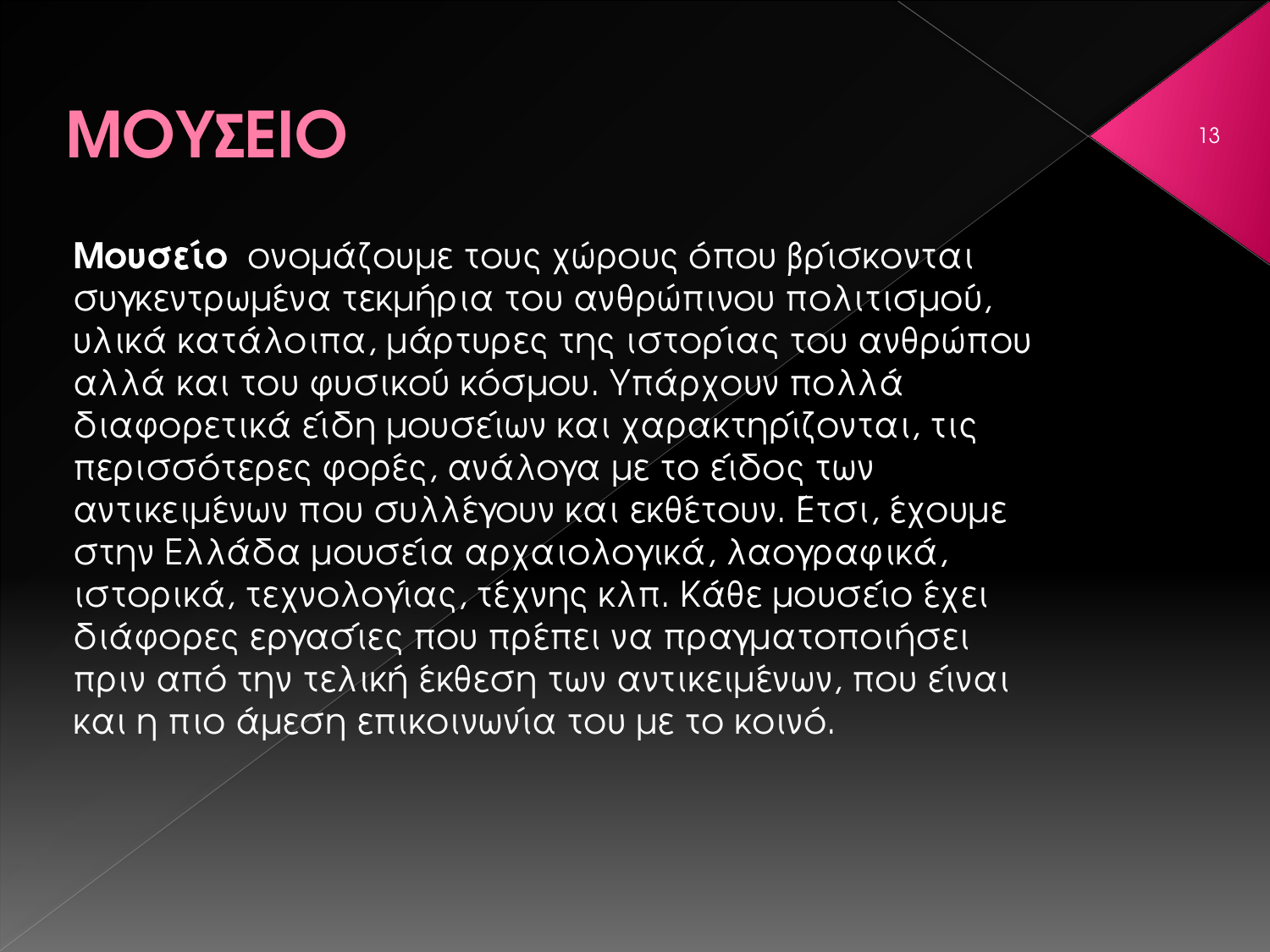

# ΜΟΥΣΕΙΟ
13
Μουσείο  ονομάζουμε τους χώρους όπου βρίσκονται συγκεντρωμένα τεκμήρια του ανθρώπινου πολιτισμού, υλικά κατάλοιπα, μάρτυρες της ιστορίας του ανθρώπου αλλά και του φυσικού κόσμου. Υπάρχουν πολλά διαφορετικά είδη μουσείων και χαρακτηρίζονται, τις περισσότερες φορές, ανάλογα με το είδος των αντικειμένων που συλλέγουν και εκθέτουν. Έτσι, έχουμε στην Ελλάδα μουσεία αρχαιολογικά, λαογραφικά, ιστορικά, τεχνολογίας, τέχνης κλπ. Κάθε μουσείο έχει διάφορες εργασίες που πρέπει να πραγματοποιήσει πριν από την τελική έκθεση των αντικειμένων, που είναι και η πιο άμεση επικοινωνία του με το κοινό.